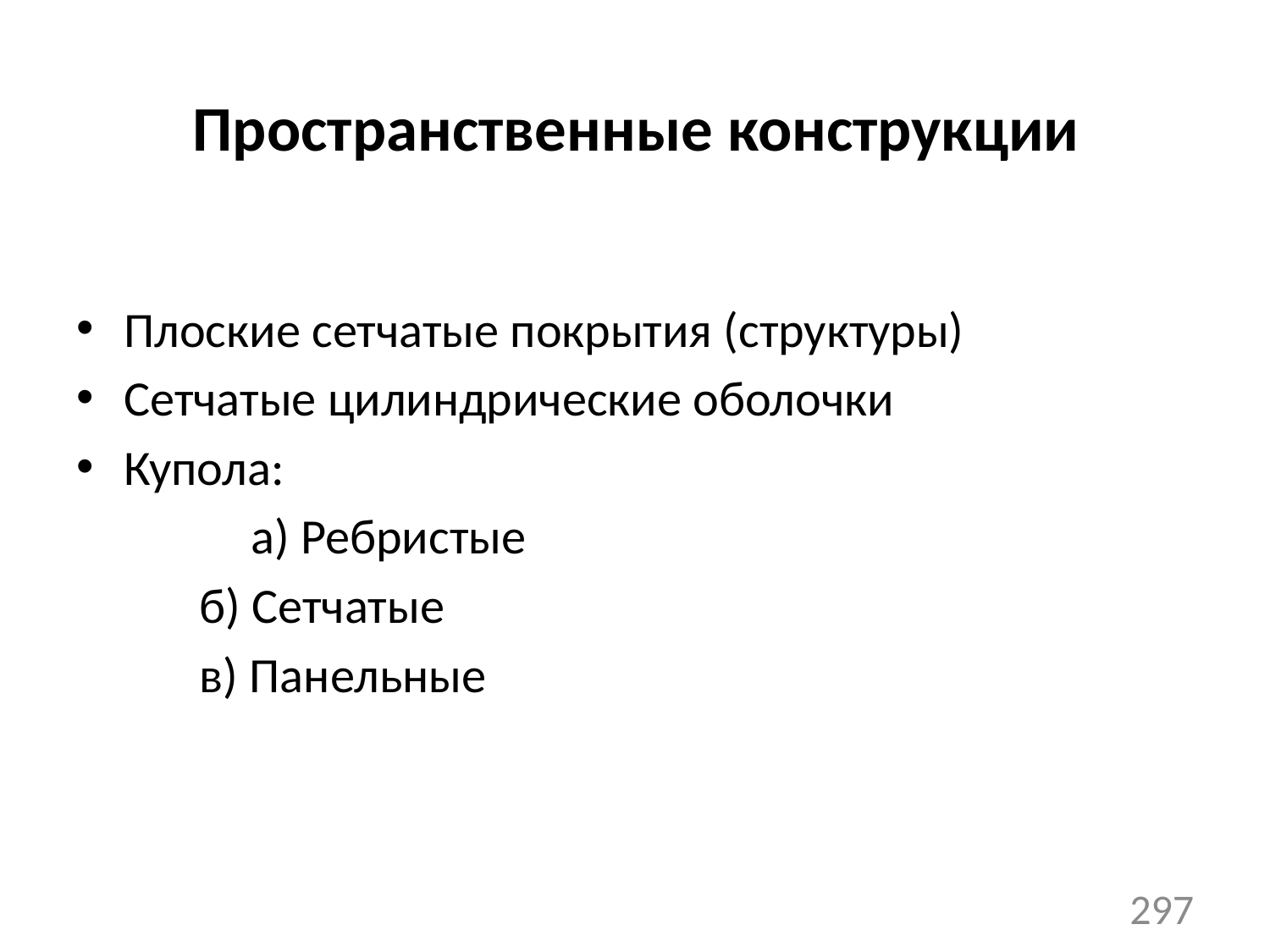

Плоские сетчатые покрытия (структуры)
Сетчатые цилиндрические оболочки
Купола:
           	а) Ребристые
           б) Сетчатые
           в) Панельные

Пространственные конструкции
297